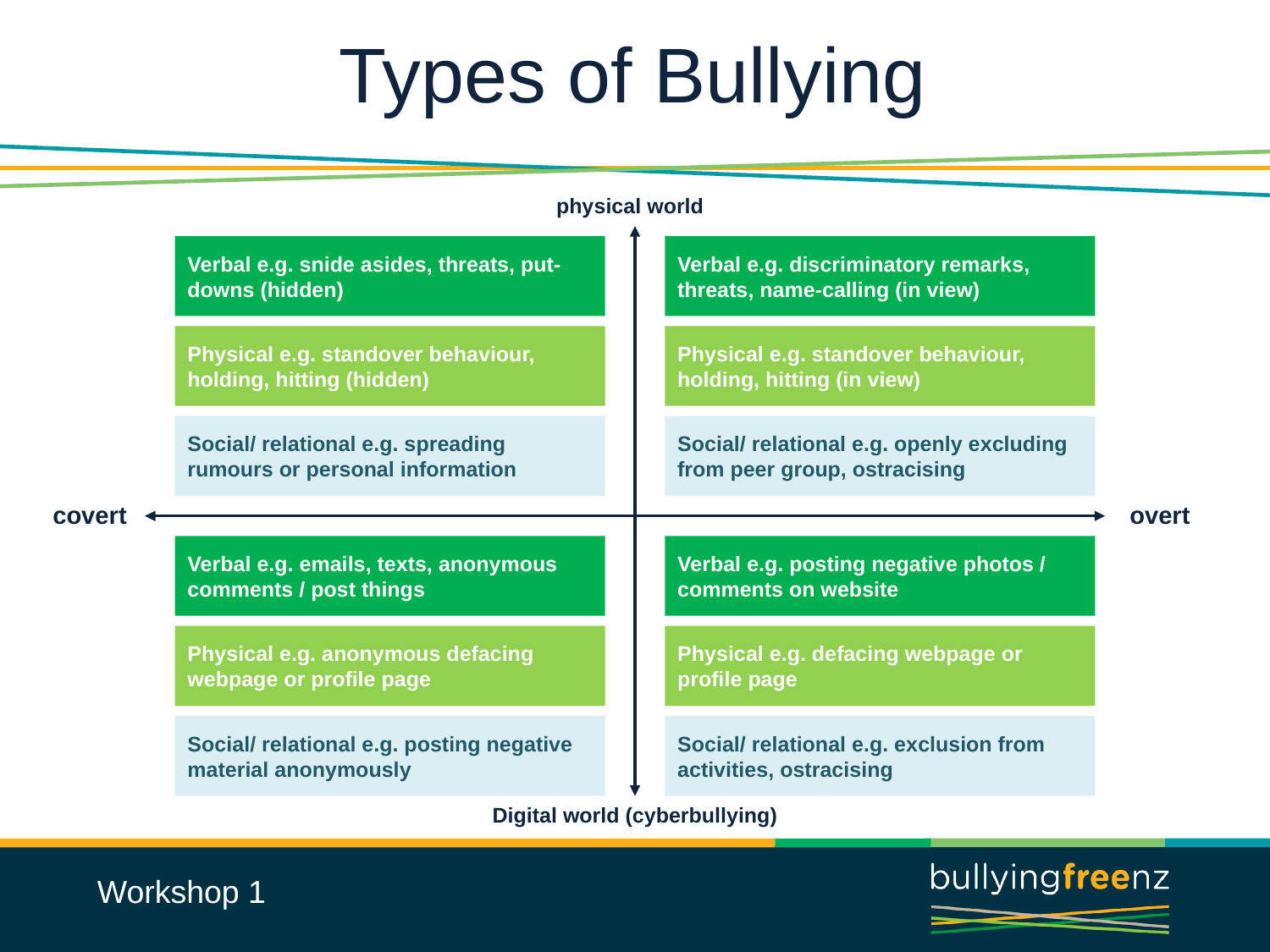

# Types of Bullying
physical world
Verbal e.g. snide asides, threats, put-downs (hidden)
Verbal e.g. discriminatory remarks, threats, name-calling (in view)
Physical e.g. standover behaviour, holding, hitting (hidden)
Physical e.g. standover behaviour, holding, hitting (in view)
Social/ relational e.g. spreading rumours or personal information
Social/ relational e.g. openly excluding from peer group, ostracising
covert
overt
Verbal e.g. emails, texts, anonymous comments / post things
Verbal e.g. posting negative photos / comments on website
Physical e.g. anonymous defacing  webpage or profile page
Physical e.g. defacing webpage or profile page
Social/ relational e.g. posting negative material anonymously
Social/ relational e.g. exclusion from activities, ostracising
Digital world (cyberbullying)
Workshop 1